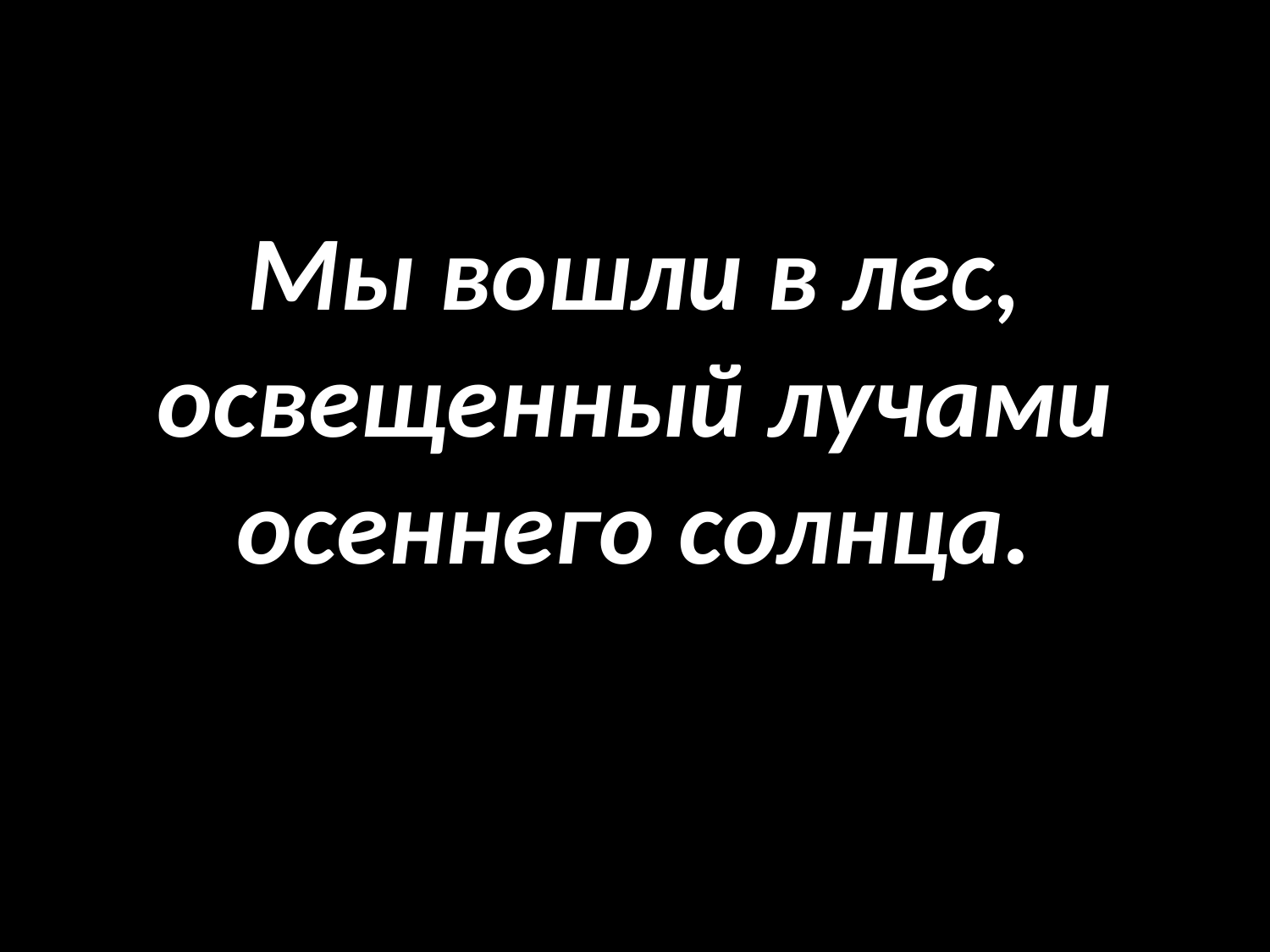

Мы вошли в лес, освещенный лучами осеннего солнца.